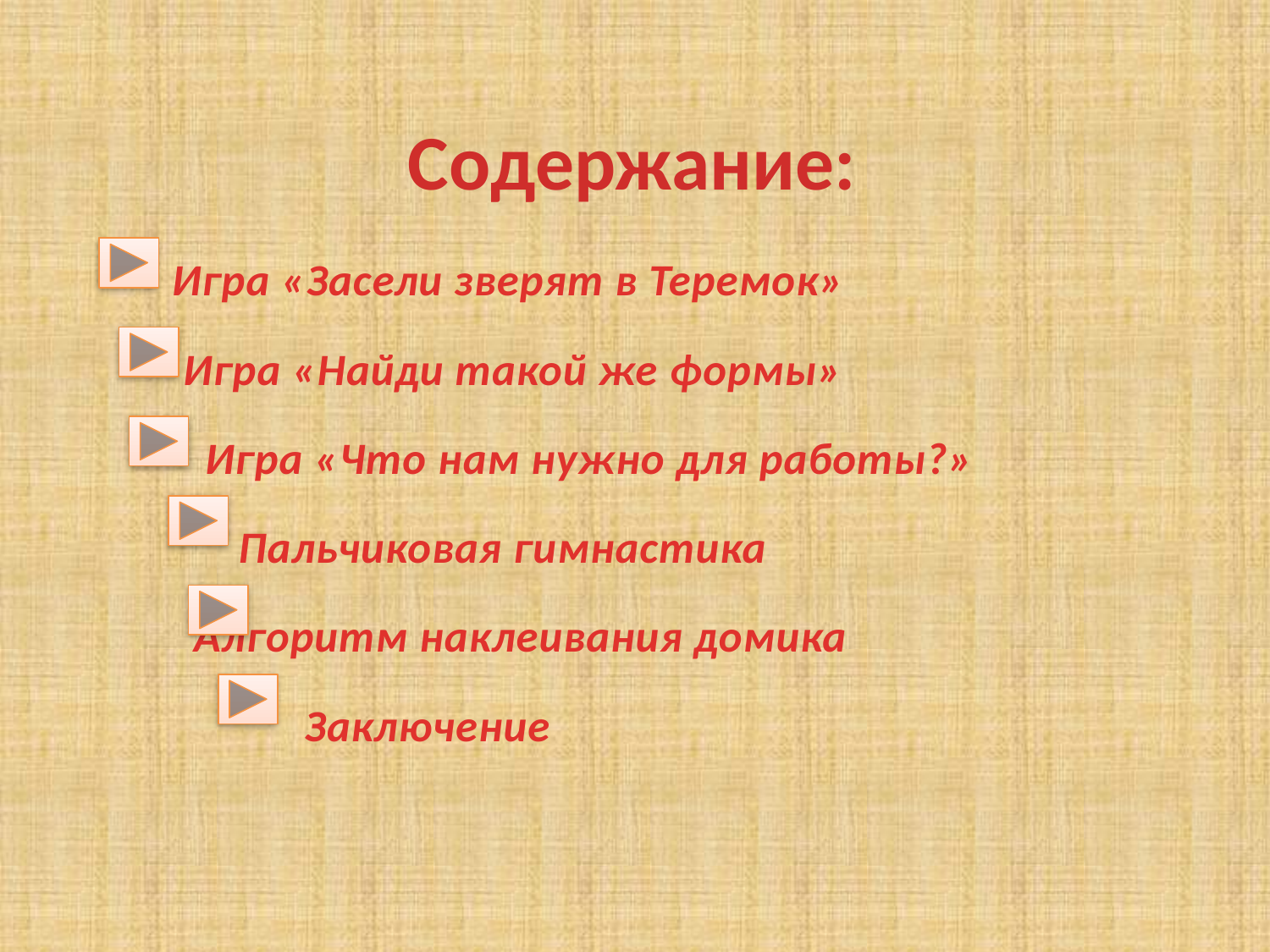

# Содержание:
         Игра «Засели зверят в Теремок»
          Игра «Найди такой же формы»
            Игра «Что нам нужно для работы?»
               Пальчиковая гимнастика
		       Алгоритм наклеивания домика
                     Заключение